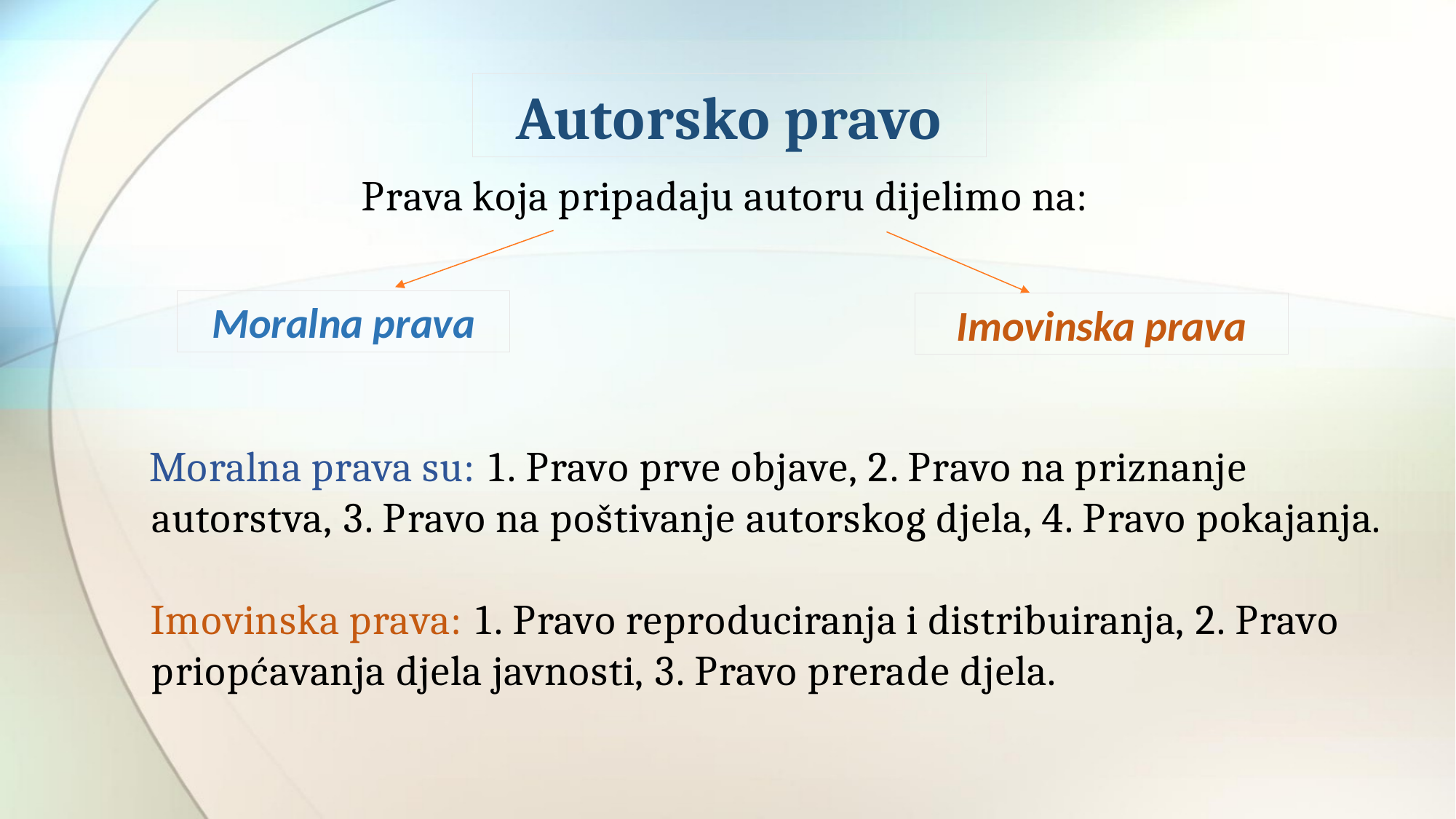

Autorsko pravo
Prava koja pripadaju autoru dijelimo na:

Moralna prava
Imovinska prava
Moralna prava su: 1. Pravo prve objave, 2. Pravo na priznanje autorstva, 3. Pravo na poštivanje autorskog djela, 4. Pravo pokajanja.

Imovinska prava: 1. Pravo reproduciranja i distribuiranja, 2. Pravo priopćavanja djela javnosti, 3. Pravo prerade djela.